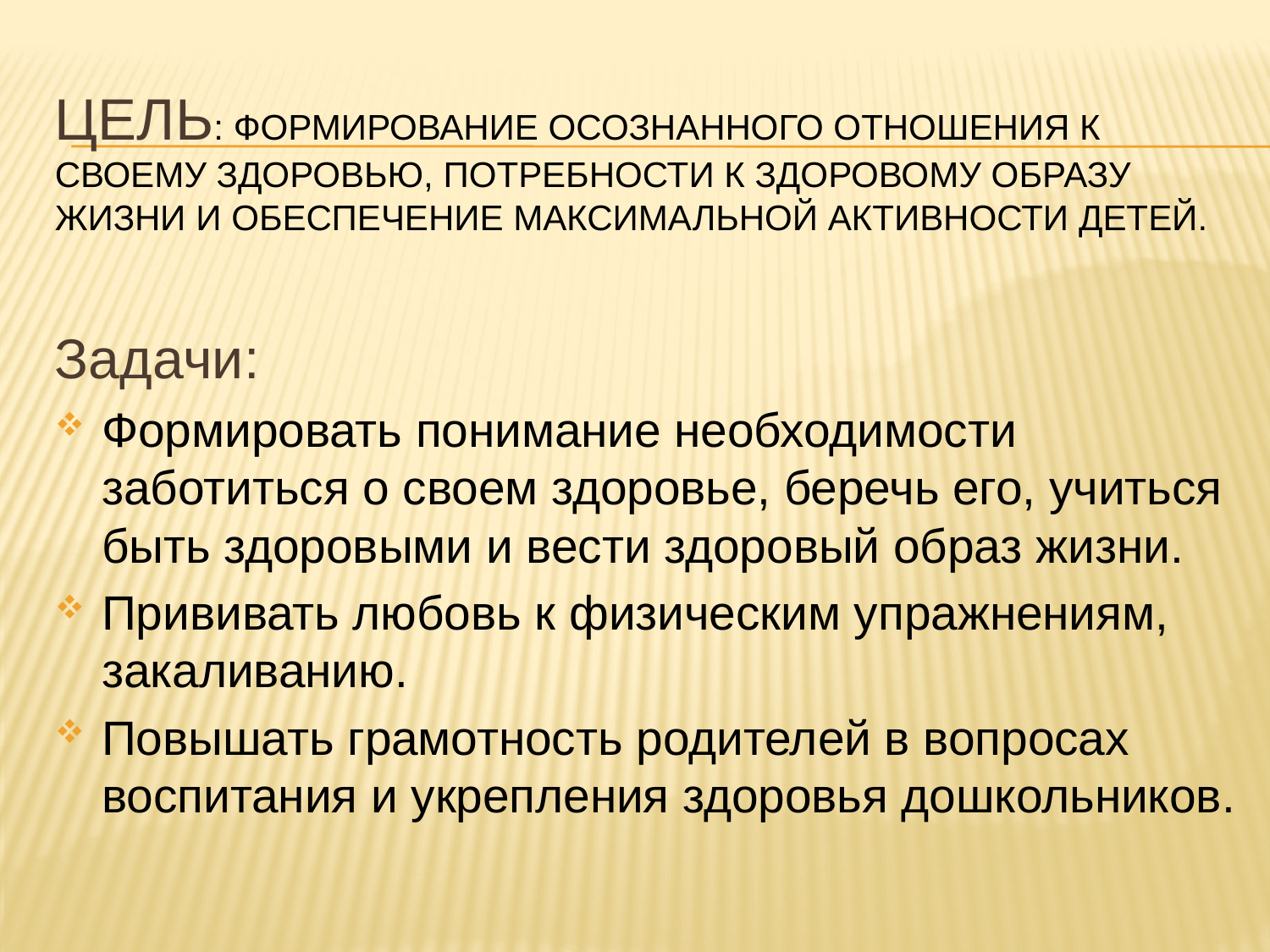

# Цель: Формирование осознанного отношения к своему здоровью, потребности к здоровому образу жизни и обеспечение максимальной активности детей.
Задачи:
Формировать понимание необходимости заботиться о своем здоровье, беречь его, учиться быть здоровыми и вести здоровый образ жизни.
Прививать любовь к физическим упражнениям, закаливанию.
Повышать грамотность родителей в вопросах воспитания и укрепления здоровья дошкольников.